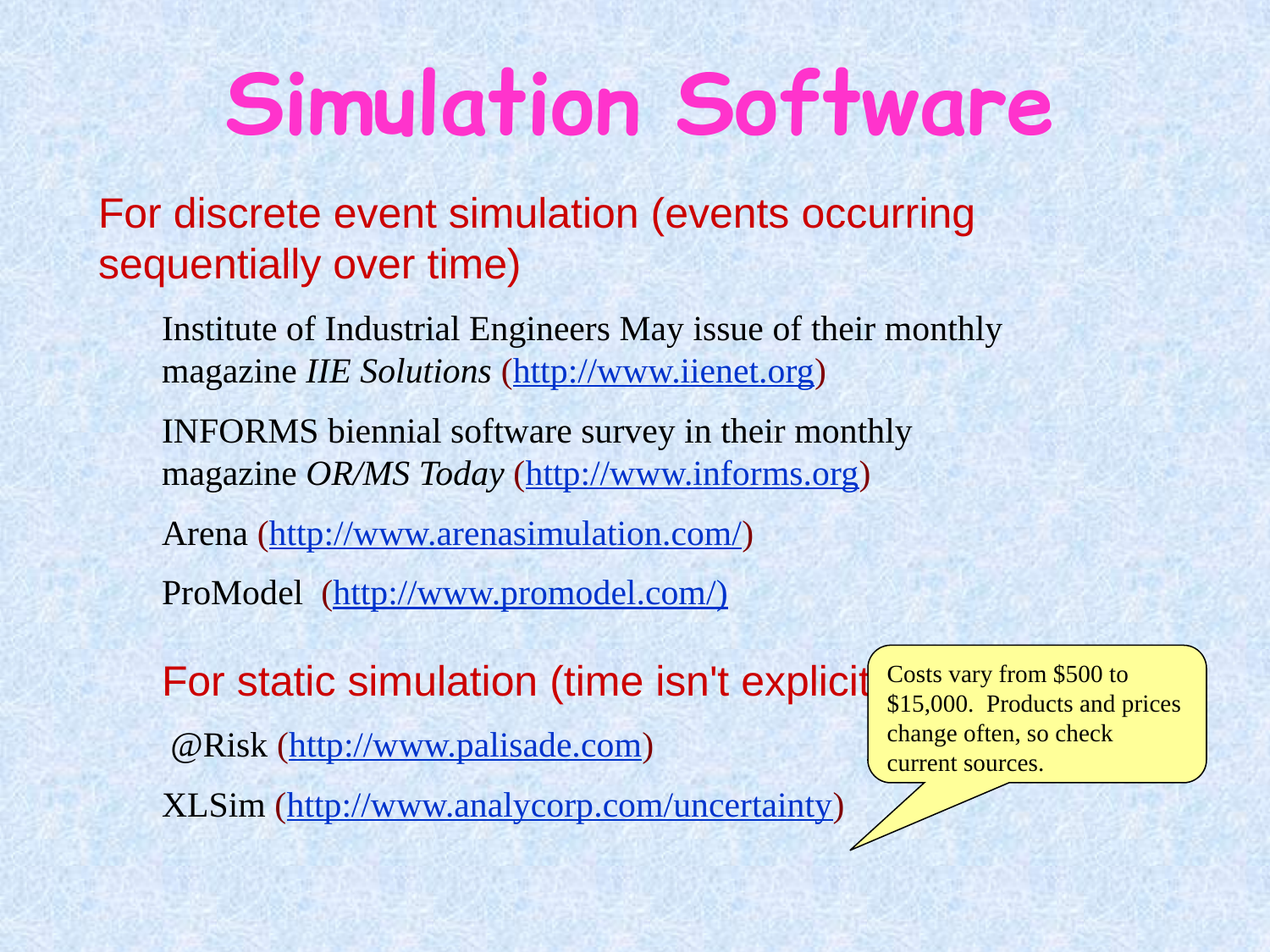

# Simulation Software
For discrete event simulation (events occurring sequentially over time)
Institute of Industrial Engineers May issue of their monthly magazine IIE Solutions (http://www.iienet.org)
INFORMS biennial software survey in their monthly magazine OR/MS Today (http://www.informs.org)
Arena (http://www.arenasimulation.com/)
ProModel  (http://www.promodel.com/)
For static simulation (time isn't explicit)
 @Risk (http://www.palisade.com)
XLSim (http://www.analycorp.com/uncertainty)
Costs vary from $500 to $15,000.  Products and prices change often, so check current sources.